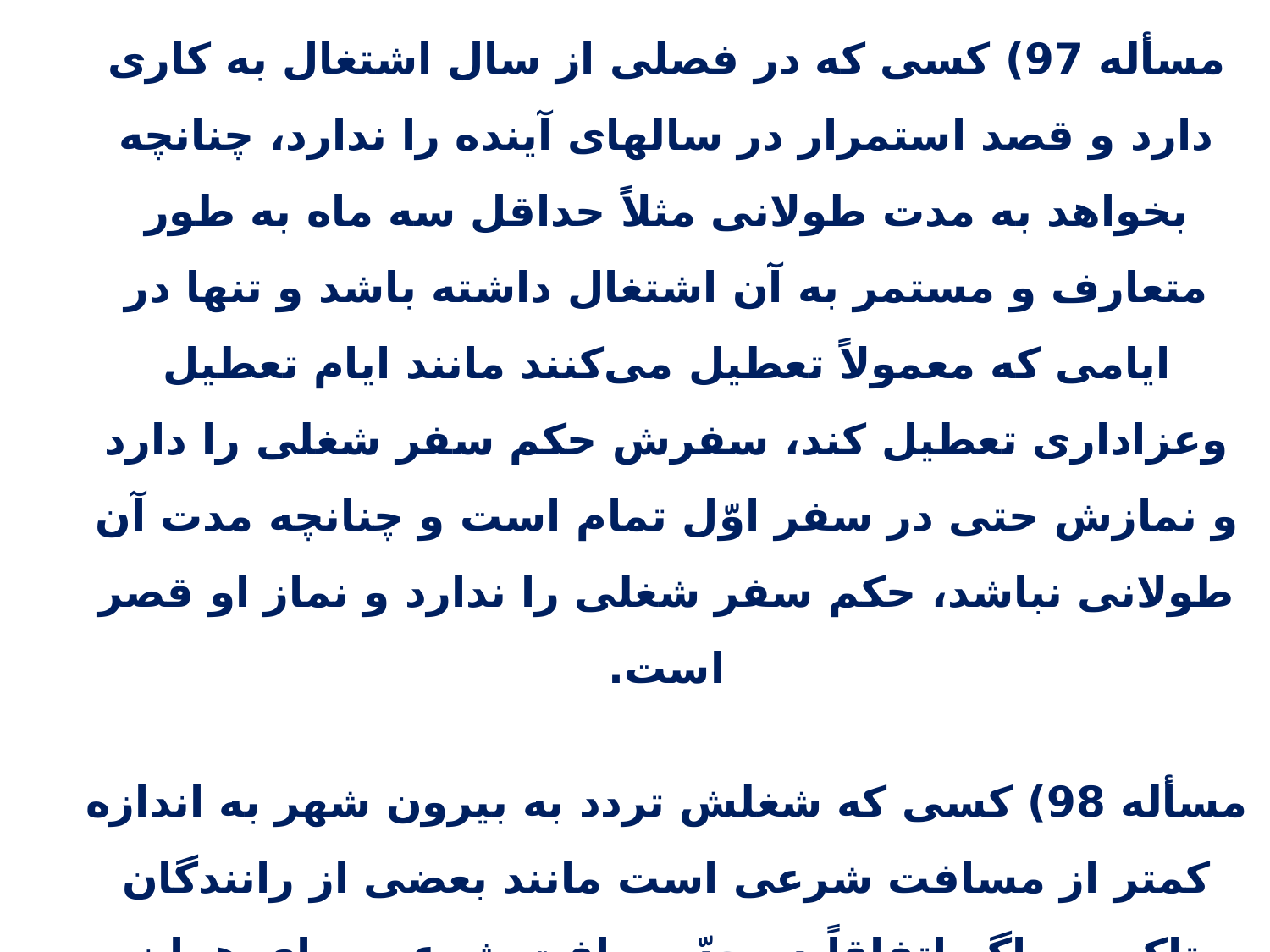

مسأله 97) کسی که در فصلی از سال اشتغال به کاری دارد و قصد استمرار در سالهای آینده را ندارد، چنانچه بخواهد به مدت طولانی مثلاً حداقل سه ماه به طور متعارف و مستمر به آن اشتغال داشته باشد و تنها در ایامی که معمولاً تعطیل می‌کنند مانند ایام تعطیل وعزاداری تعطیل کند، سفرش حکم سفر شغلی را دارد و نمازش حتی در سفر اوّل تمام است و چنانچه مدت آن طولانی نباشد، حکم سفر شغلی را ندارد و نماز او قصر است.

مسأله 98) کسی که شغلش تردد به بیرون شهر به اندازه کمتر از مسافت شرعی است مانند بعضی از رانندگان تاکسی، اگر اتفاقاً در حدّ مسافت شرعی برای همان شغل مسافرت کند، حکم سفر شغلی را ندارد و نمازش قصر است، مگر آن‌که بنا داشته باشد برای مدت طولانی به بیش از مسافت شرعی آن شغل را ادامه دهد.که در این صورت از همان سفر اول حکم سفر شغلی را دارد و نمازش تمام است.